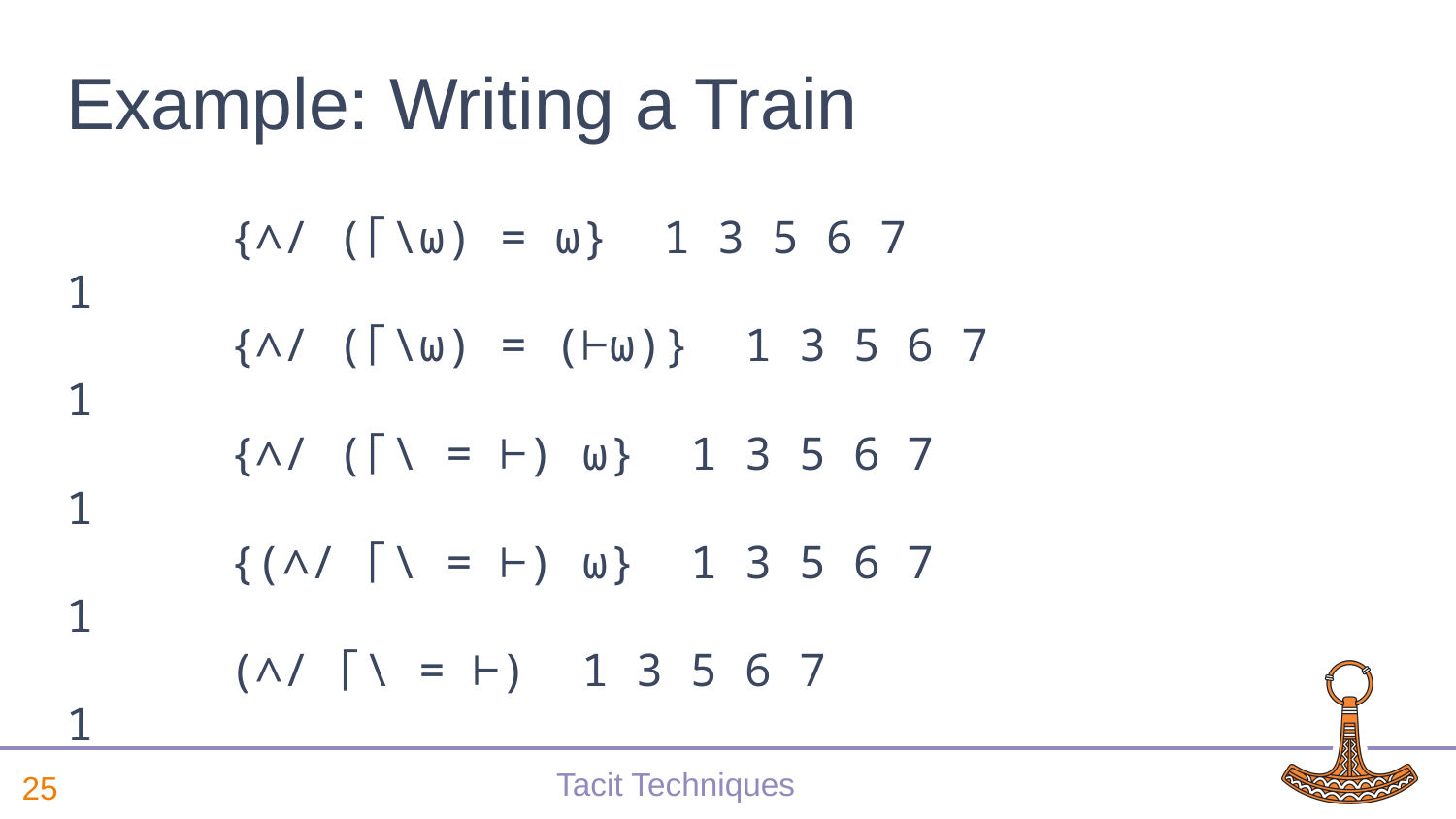

# Example: Writing a Train
      {∧/ (⌈\⍵) = ⍵}  1 3 5 6 7
1
      {∧/ (⌈\⍵) = (⊢⍵)}  1 3 5 6 7
1
      {∧/ (⌈\ = ⊢) ⍵}  1 3 5 6 7
1
      {(∧/ ⌈\ = ⊢) ⍵}  1 3 5 6 7
1
      (∧/ ⌈\ = ⊢)  1 3 5 6 7
1